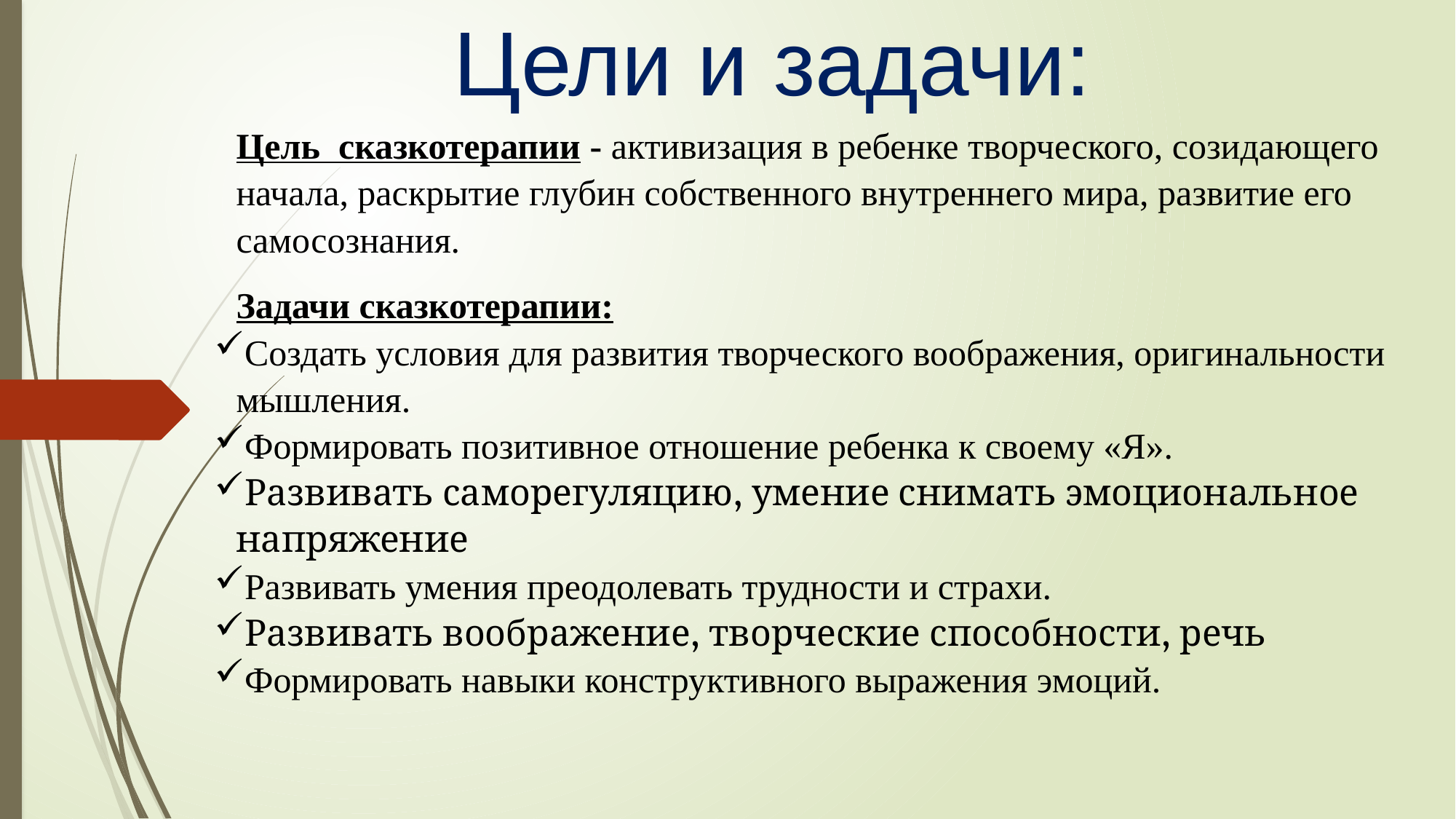

# Цели и задачи:

Цель  сказкотерапии - активизация в ребенке творческого, созидающего начала, раскрытие глубин собственного внутреннего мира, развитие его самосознания.

Задачи сказкотерапии:
Создать условия для развития творческого воображения, оригинальности мышления.
Формировать позитивное отношение ребенка к своему «Я».
Развивать саморегуляцию, умение снимать эмоциональное напряжение
Развивать умения преодолевать трудности и страхи.
Развивать воображение, творческие способности, речь
Формировать навыки конструктивного выражения эмоций.